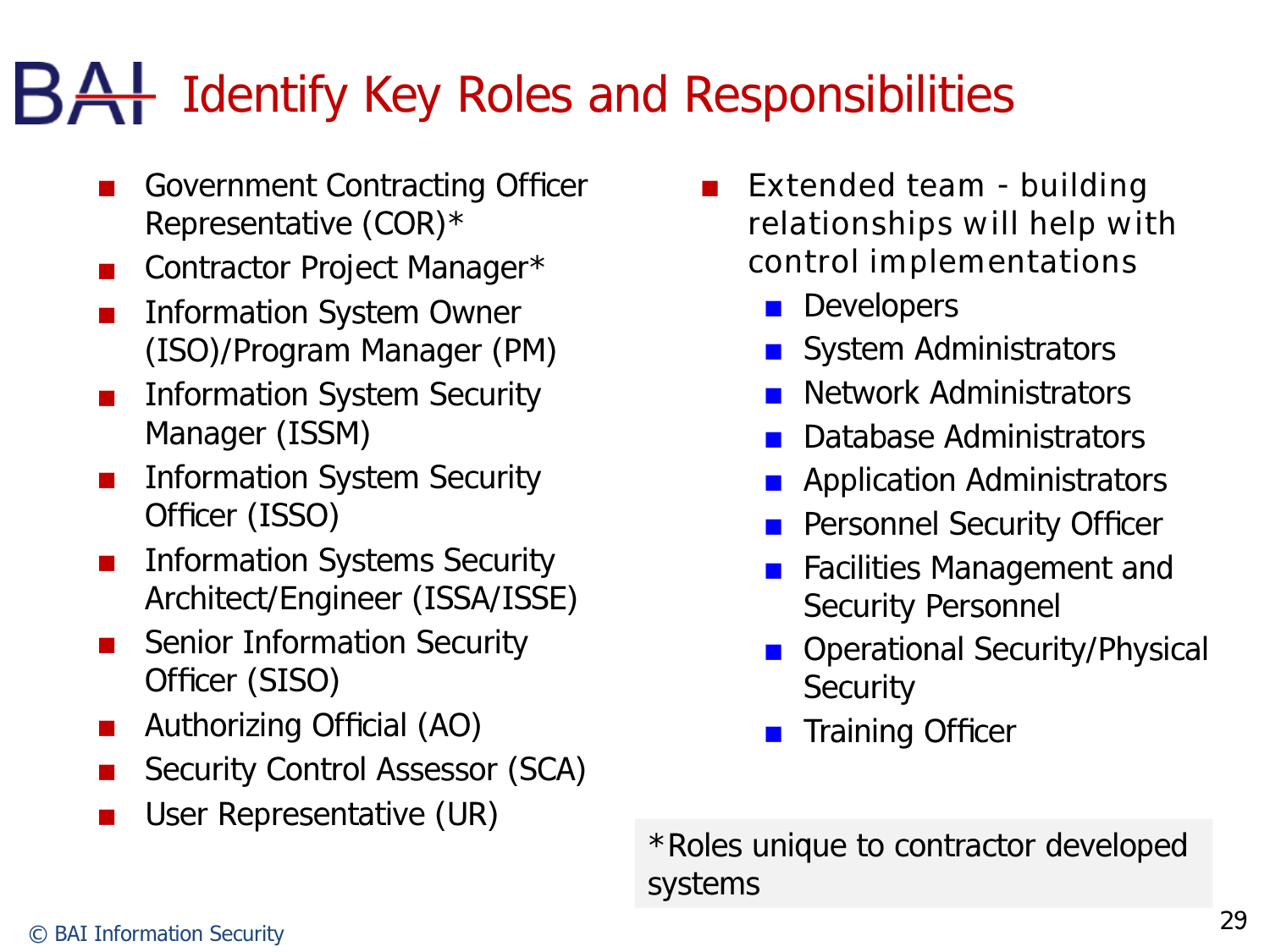

# Identify Key Roles and Responsibilities
Government Contracting Officer Representative (COR)*
Contractor Project Manager*
Information System Owner (ISO)/Program Manager (PM)
Information System Security Manager (ISSM)
Information System Security Officer (ISSO)
Information Systems Security Architect/Engineer (ISSA/ISSE)
Senior Information Security Officer (SISO)
Authorizing Official (AO)
Security Control Assessor (SCA)
User Representative (UR)
Extended team - building relationships will help with control implementations
Developers
System Administrators
Network Administrators
Database Administrators
Application Administrators
Personnel Security Officer
Facilities Management and Security Personnel
Operational Security/Physical Security
Training Officer

*Roles unique to contractor developed systems